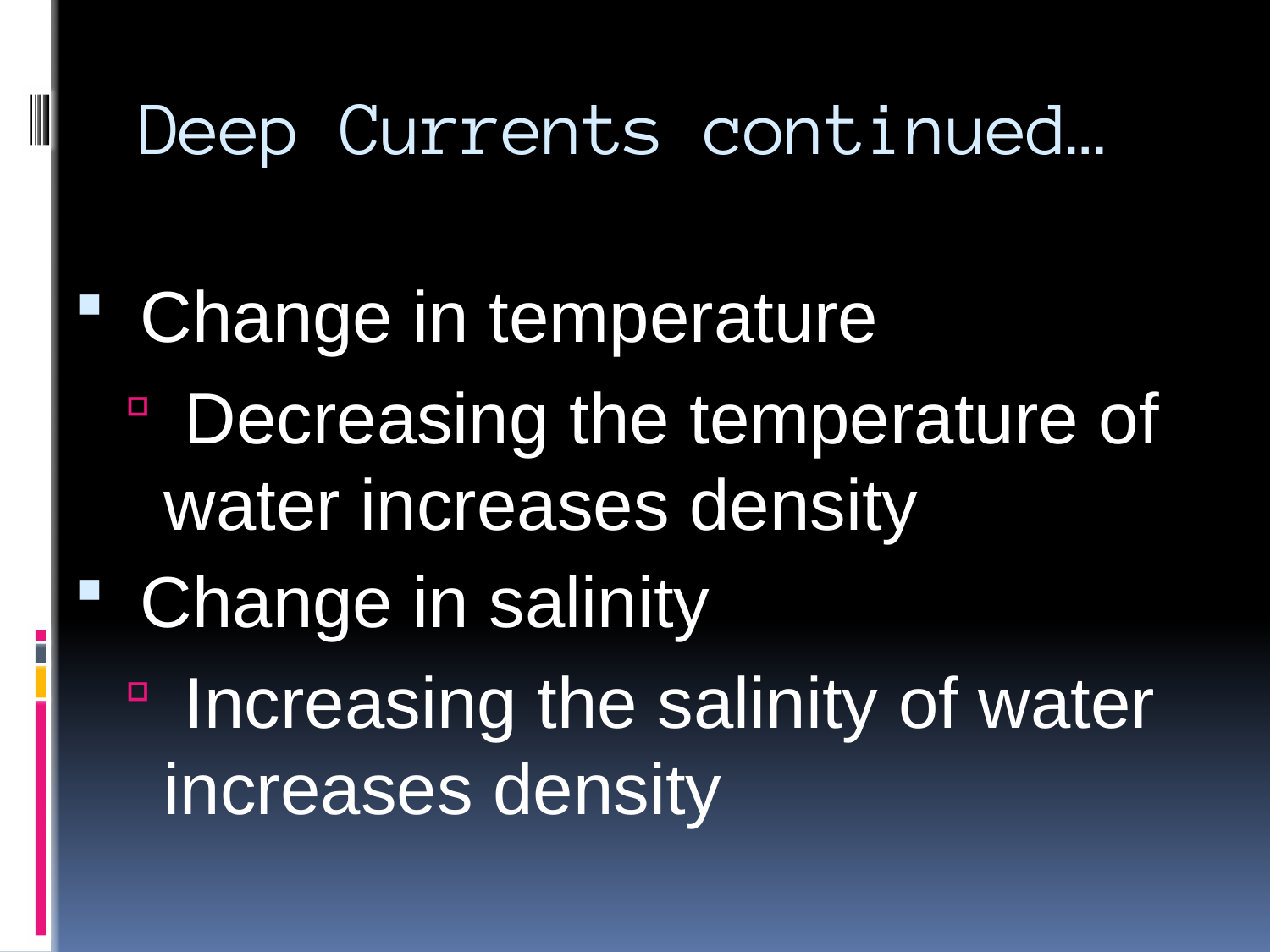

# Deep Currents continued…
 Change in temperature
 Decreasing the temperature of water increases density
 Change in salinity
 Increasing the salinity of water increases density